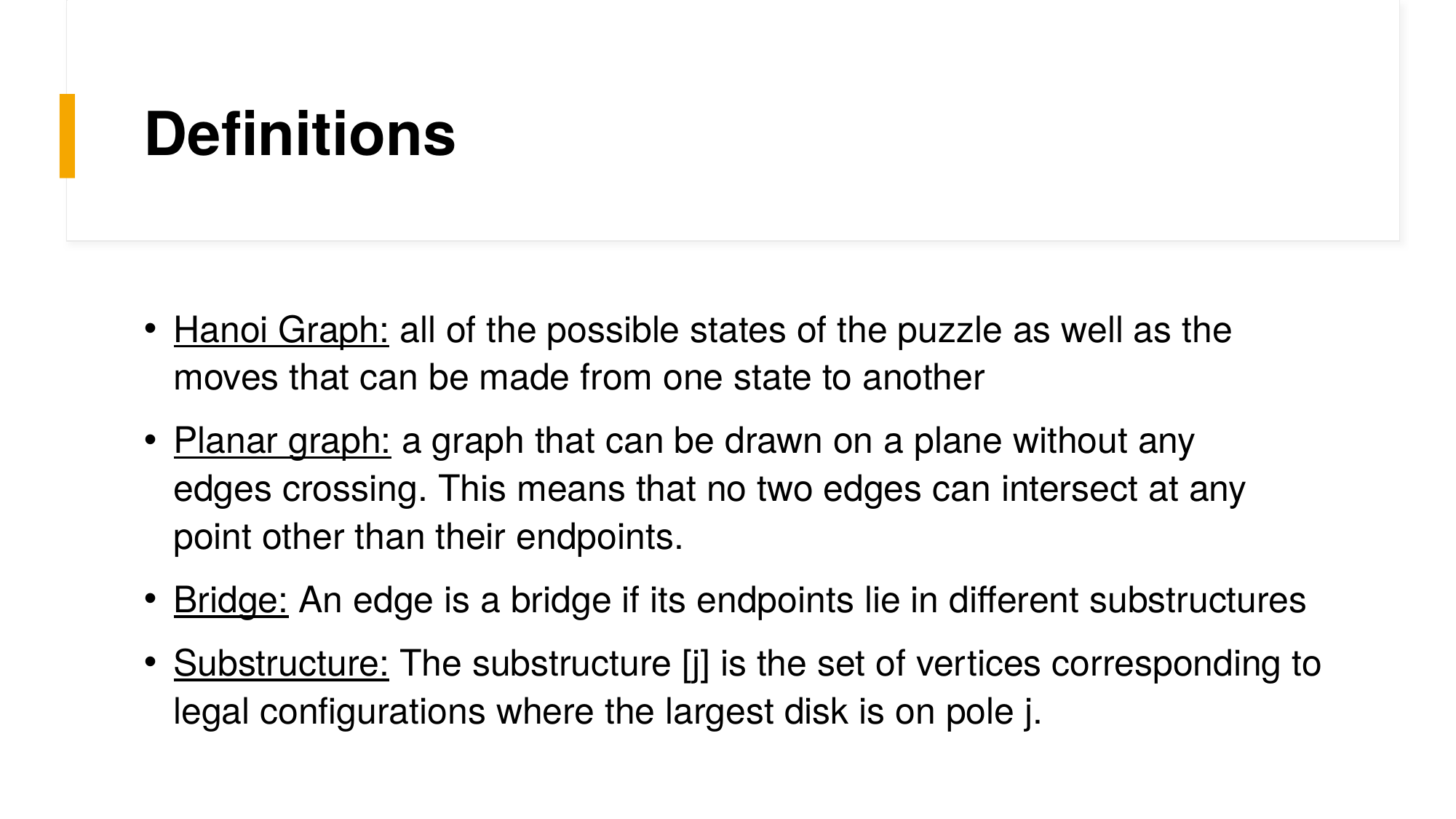

# Definitions
Hanoi Graph: all of the possible states of the puzzle as well as the moves that can be made from one state to another
Planar graph: a graph that can be drawn on a plane without any edges crossing. This means that no two edges can intersect at any point other than their endpoints.
Bridge: An edge is a bridge if its endpoints lie in different substructures
Substructure: The substructure [j] is the set of vertices corresponding to legal configurations where the largest disk is on pole j.